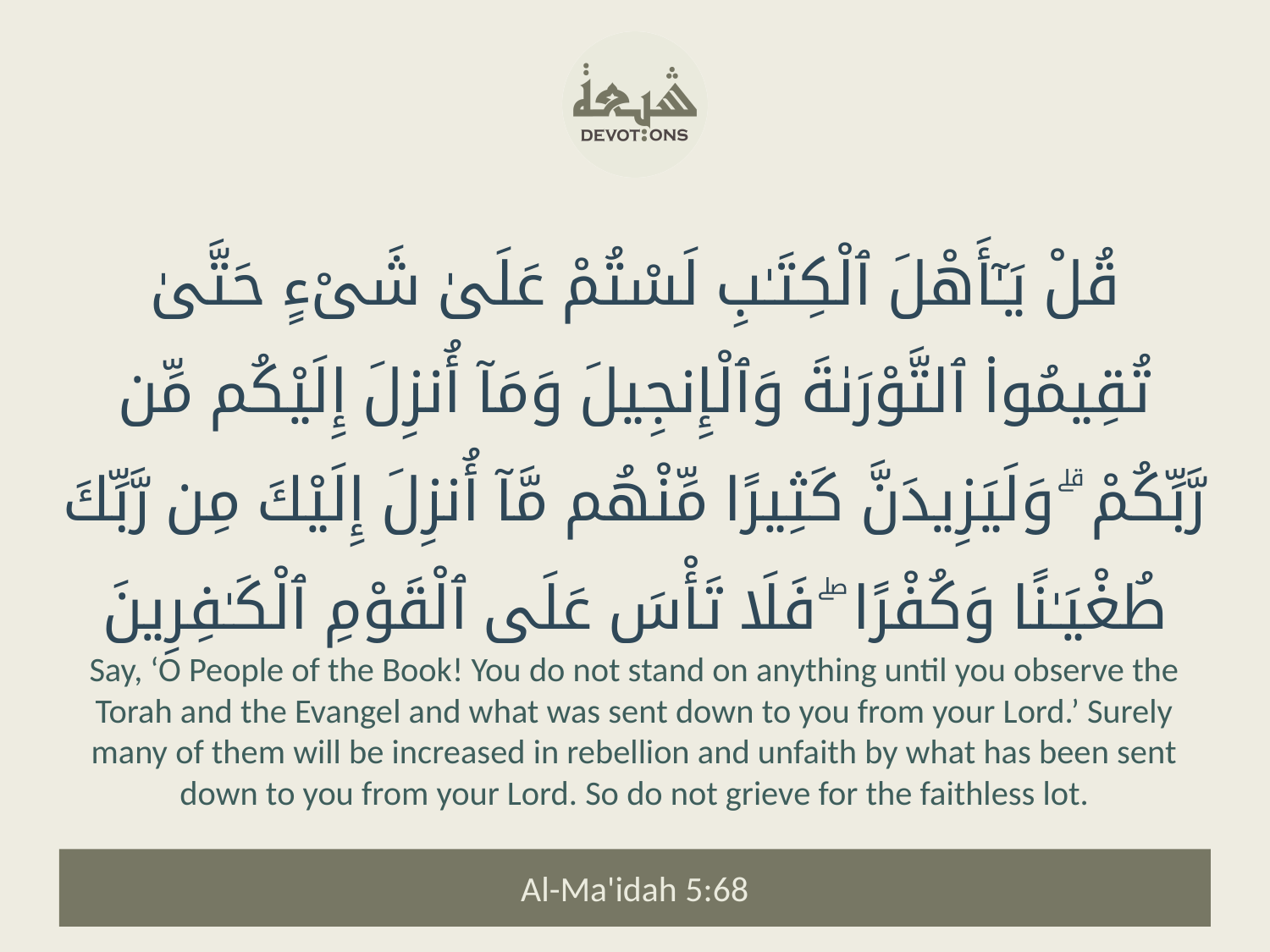

قُلْ يَـٰٓأَهْلَ ٱلْكِتَـٰبِ لَسْتُمْ عَلَىٰ شَىْءٍ حَتَّىٰ تُقِيمُوا۟ ٱلتَّوْرَىٰةَ وَٱلْإِنجِيلَ وَمَآ أُنزِلَ إِلَيْكُم مِّن رَّبِّكُمْ ۗ وَلَيَزِيدَنَّ كَثِيرًا مِّنْهُم مَّآ أُنزِلَ إِلَيْكَ مِن رَّبِّكَ طُغْيَـٰنًا وَكُفْرًا ۖ فَلَا تَأْسَ عَلَى ٱلْقَوْمِ ٱلْكَـٰفِرِينَ
Say, ‘O People of the Book! You do not stand on anything until you observe the Torah and the Evangel and what was sent down to you from your Lord.’ Surely many of them will be increased in rebellion and unfaith by what has been sent down to you from your Lord. So do not grieve for the faithless lot.
Al-Ma'idah 5:68